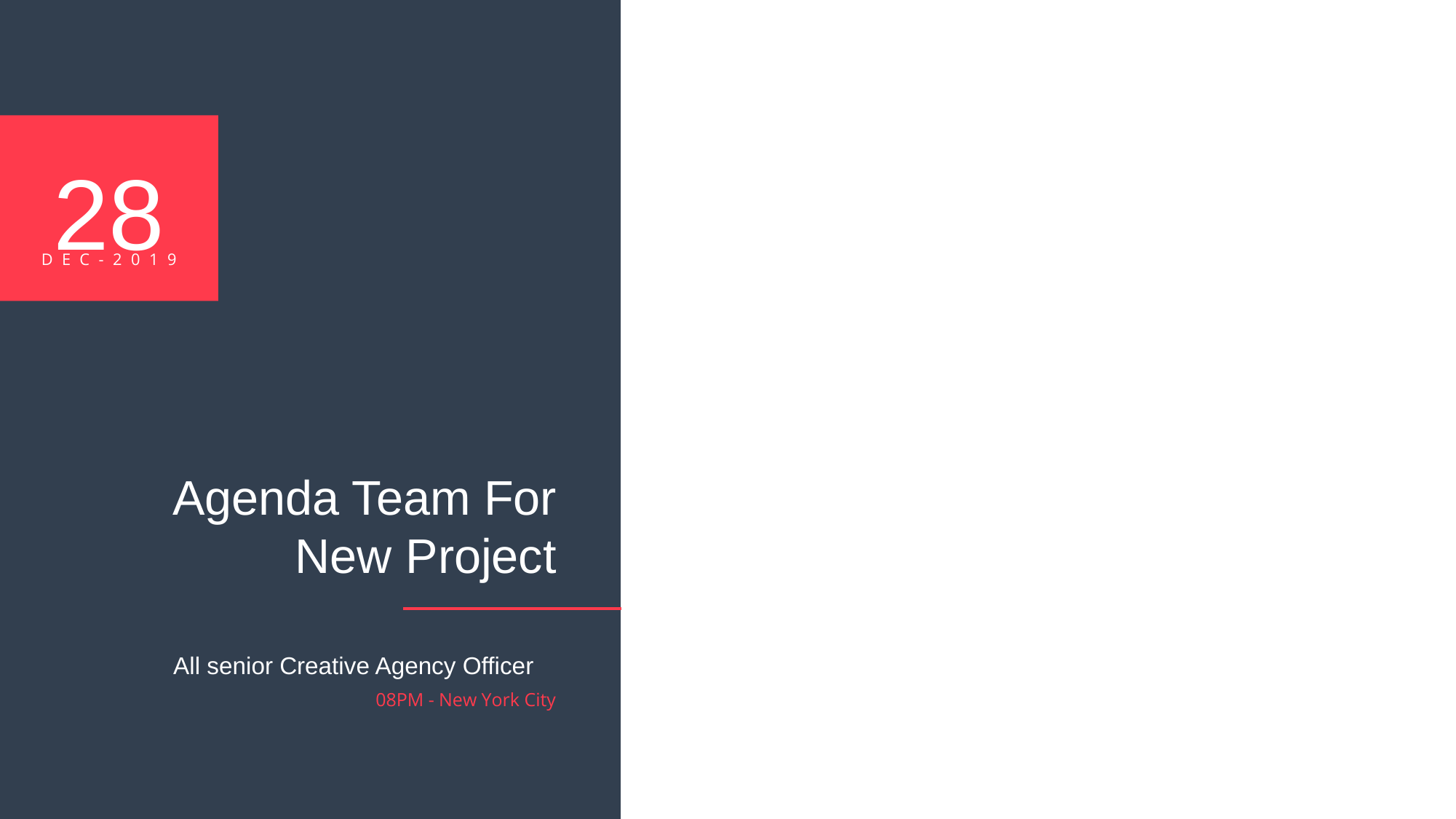

28
DEC-2019
Agenda Team For New Project
All senior Creative Agency Officer
08PM - New York City